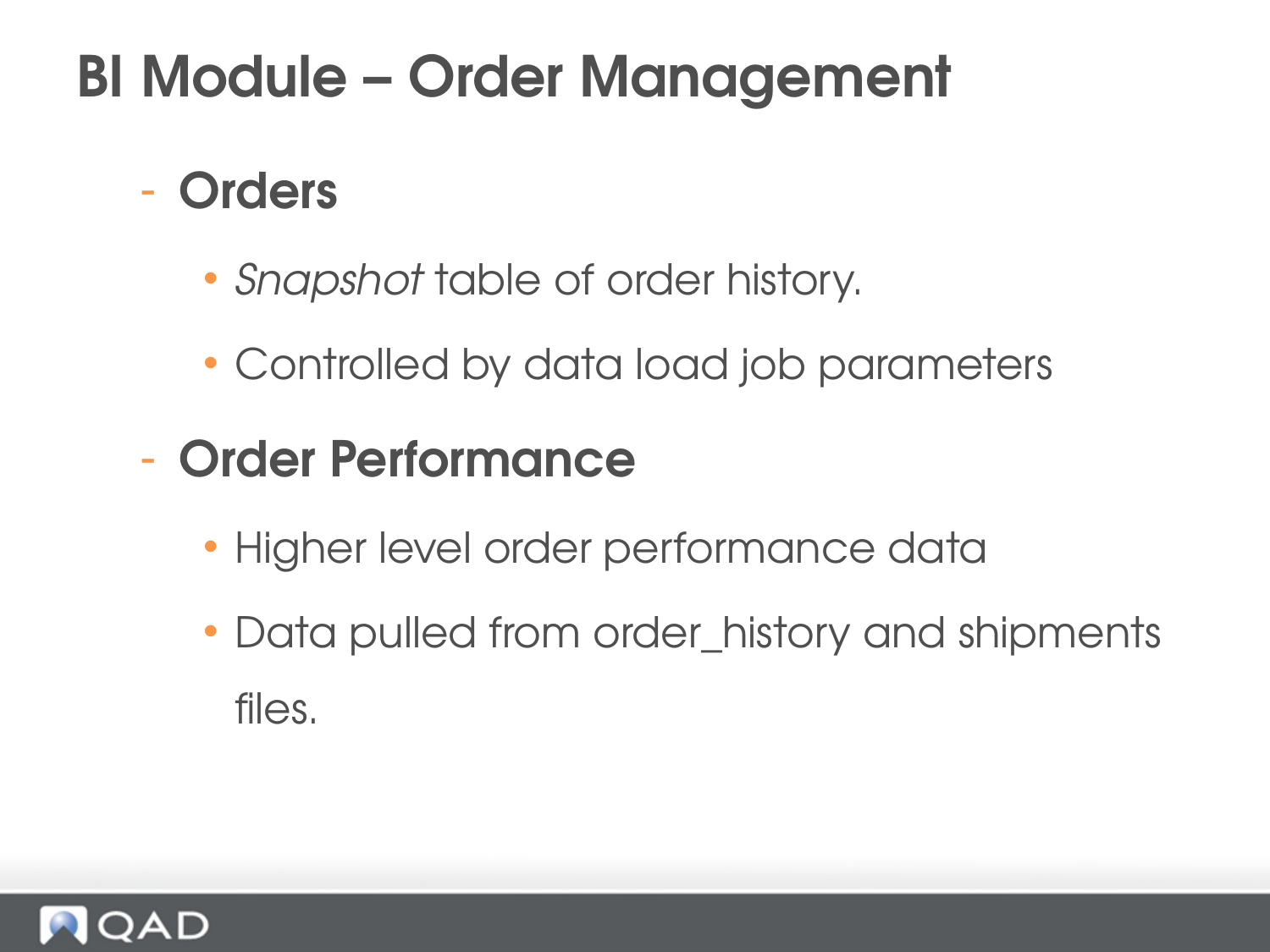

# BI Module – Order Management
Orders
Snapshot table of order history.
Controlled by data load job parameters
Order Performance
Higher level order performance data
Data pulled from order_history and shipments files.